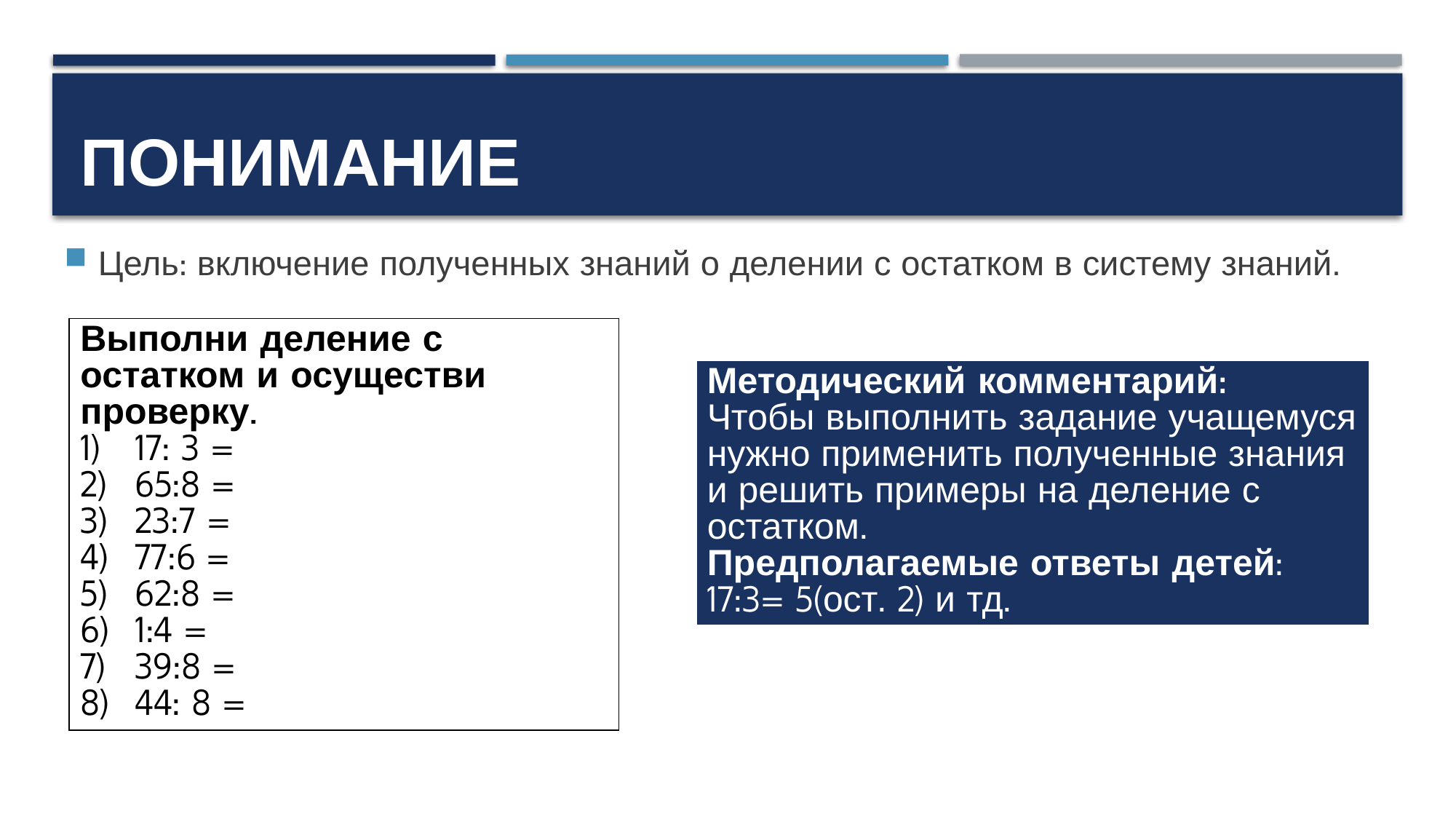

# Понимание
Цель: включение полученных знаний о делении с остатком в систему знаний.
| Выполни деление с остатком и осуществи проверку. 17: 3 = 65:8 = 23:7 = 77:6 = 62:8 = 1:4 = 39:8 = 44: 8 = |
| --- |
| Методический комментарий: Чтобы выполнить задание учащемуся нужно применить полученные знания и решить примеры на деление с остатком. Предполагаемые ответы детей: 17:3= 5(ост. 2) и тд. |
| --- |